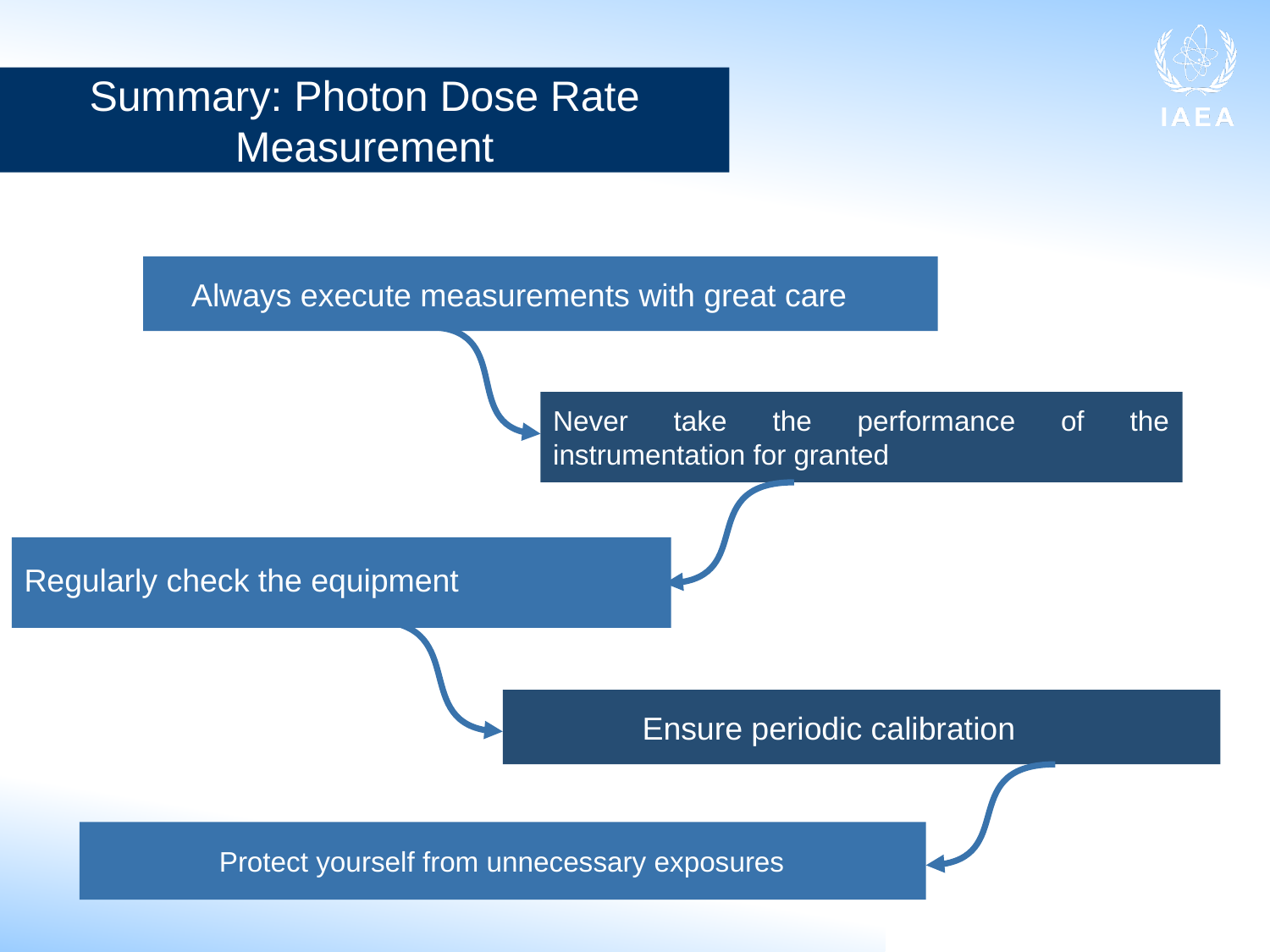

Summary: Photon Dose Rate Measurement
    Always execute measurements with great care
Never take the performance of the instrumentation for granted
Regularly check the equipment
	Ensure periodic calibration
	Protect yourself from unnecessary exposures